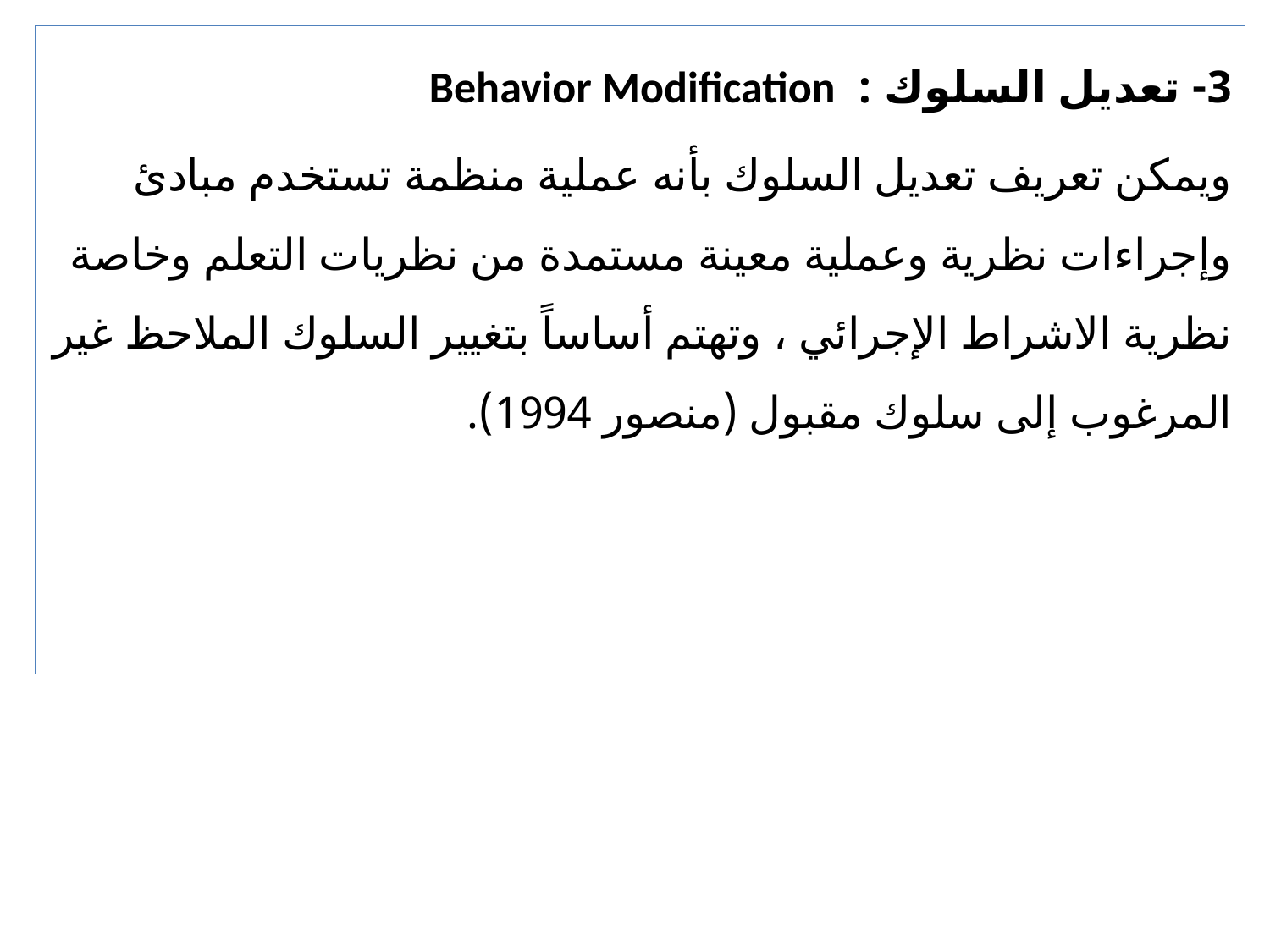

3- تعديل السلوك :  Behavior Modification
ويمكن تعريف تعديل السلوك بأنه عملية منظمة تستخدم مبادئ وإجراءات نظرية وعملية معينة مستمدة من نظريات التعلم وخاصة نظرية الاشراط الإجرائي ، وتهتم أساساً بتغيير السلوك الملاحظ غير المرغوب إلى سلوك مقبول (منصور 1994).